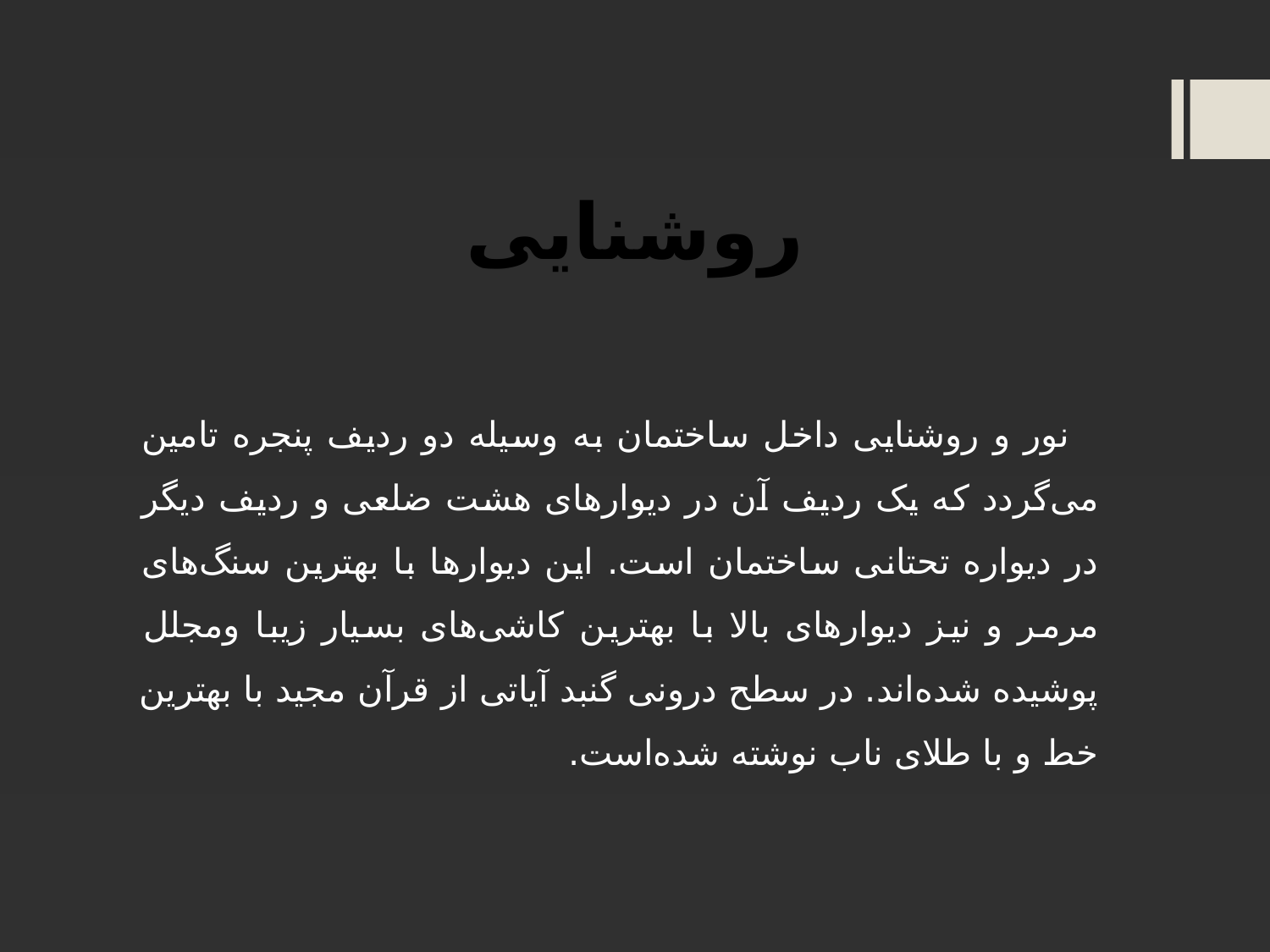

# روشنایی
    نور و روشنایی داخل ساختمان به وسیله دو ردیف پنجره تامین می‌گردد که یک ردیف آن در دیوارهای هشت ضلعی و ردیف دیگر در دیواره تحتانی ساختمان است. این دیوارها با بهترین سنگ‌های مرمر و نیز دیوارهای بالا با بهترین کاشی‌های بسیار زیبا ومجلل پوشیده شده‌اند. در سطح درونی گنبد آیاتی از قرآن مجید با بهترین خط و با طلای ناب نوشته شده‌است.